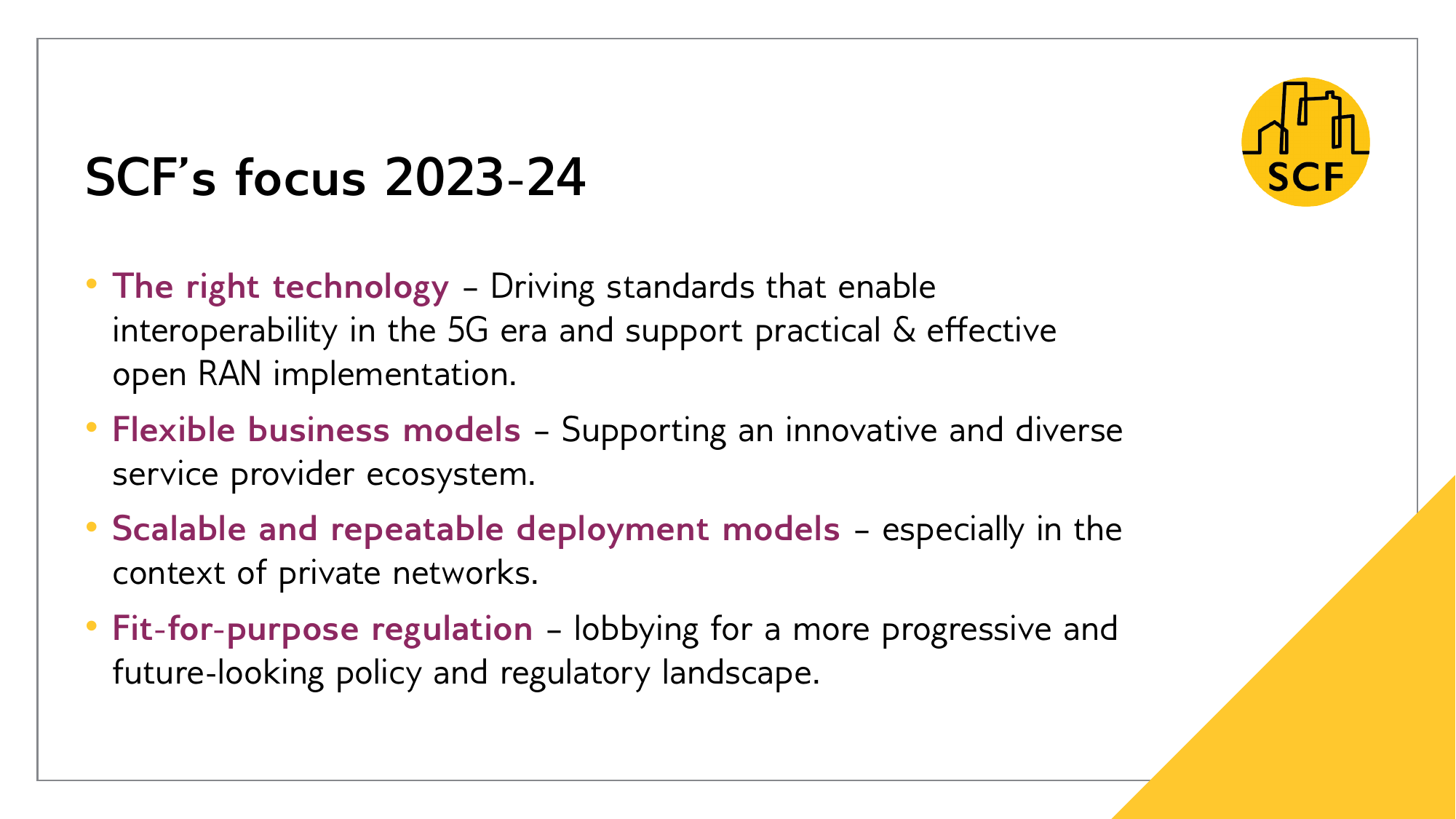

# SCF’s focus 2023-24
The right technology – Driving standards that enable interoperability in the 5G era and support practical & effective
open RAN implementation.
Flexible business models – Supporting an innovative and diverse service provider ecosystem.
Scalable and repeatable deployment models – especially in the context of private networks.
Fit-for-purpose regulation – lobbying for a more progressive and future-looking policy and regulatory landscape.